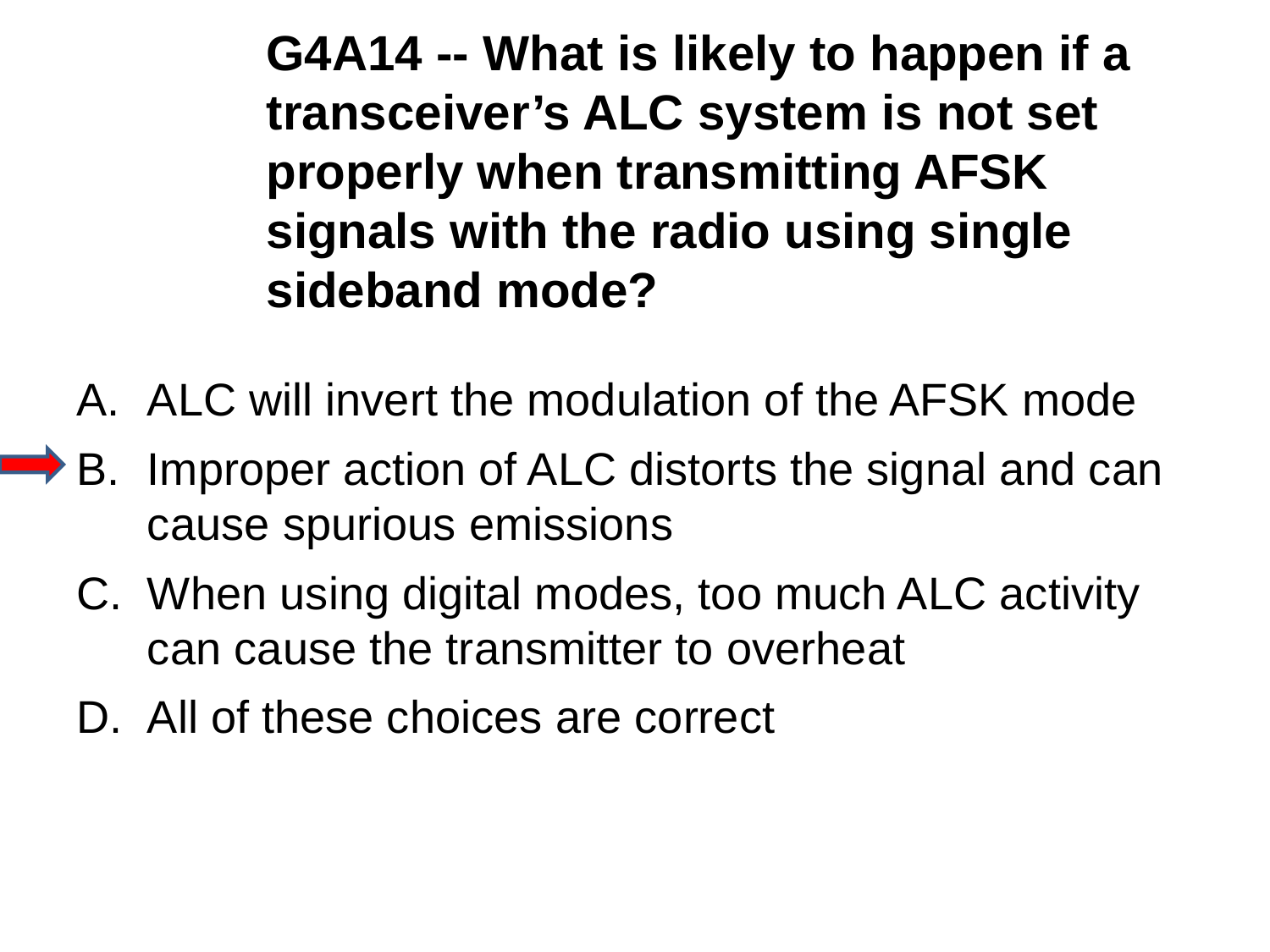

G4A14 -- What is likely to happen if a transceiver’s ALC system is not set properly when transmitting AFSK signals with the radio using single sideband mode?
A.	ALC will invert the modulation of the AFSK mode
B.	Improper action of ALC distorts the signal and can cause spurious emissions
C.	When using digital modes, too much ALC activity can cause the transmitter to overheat
D.	All of these choices are correct